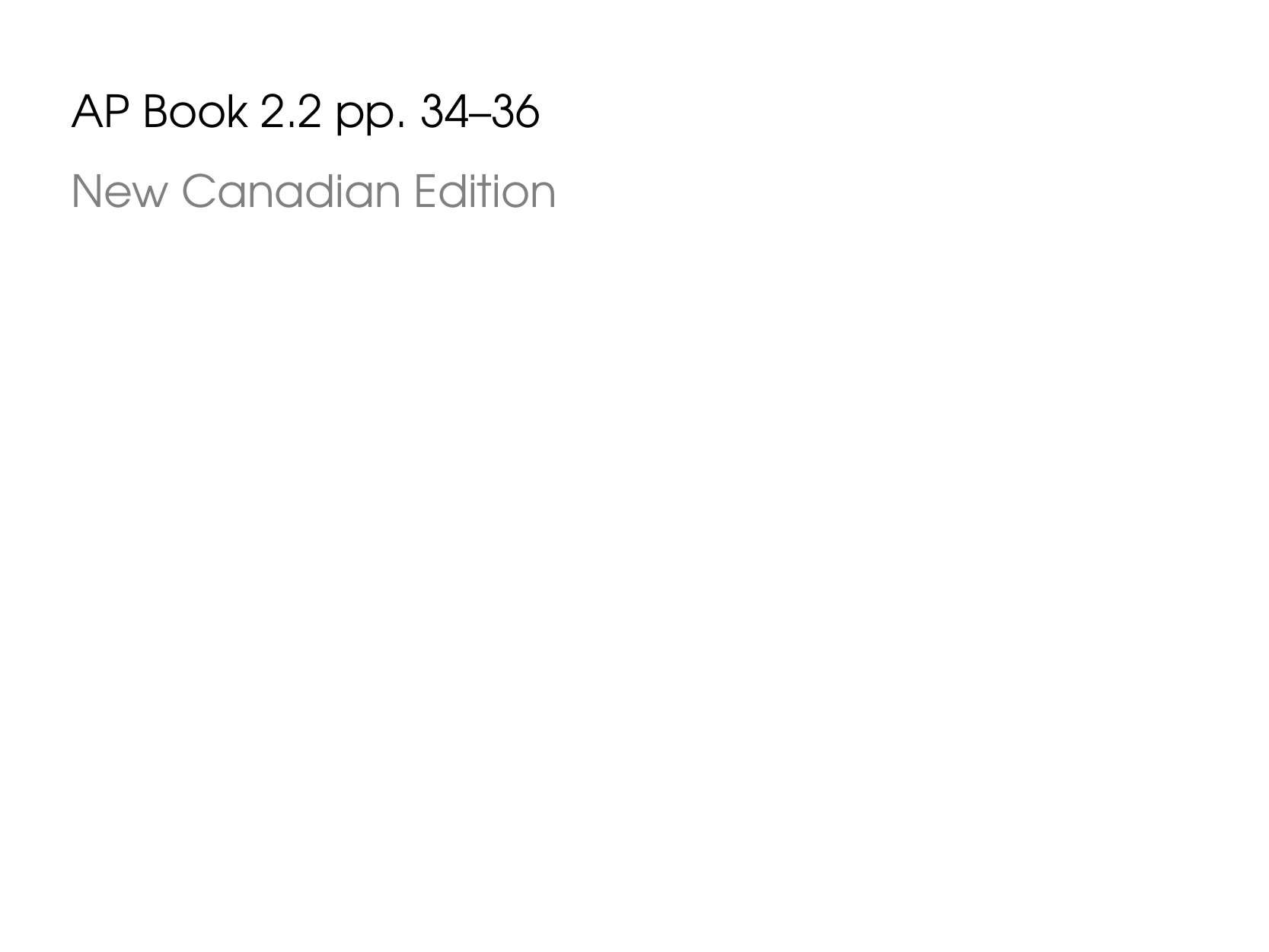

AP Book 2.2 pp. 34–36
New Canadian Edition